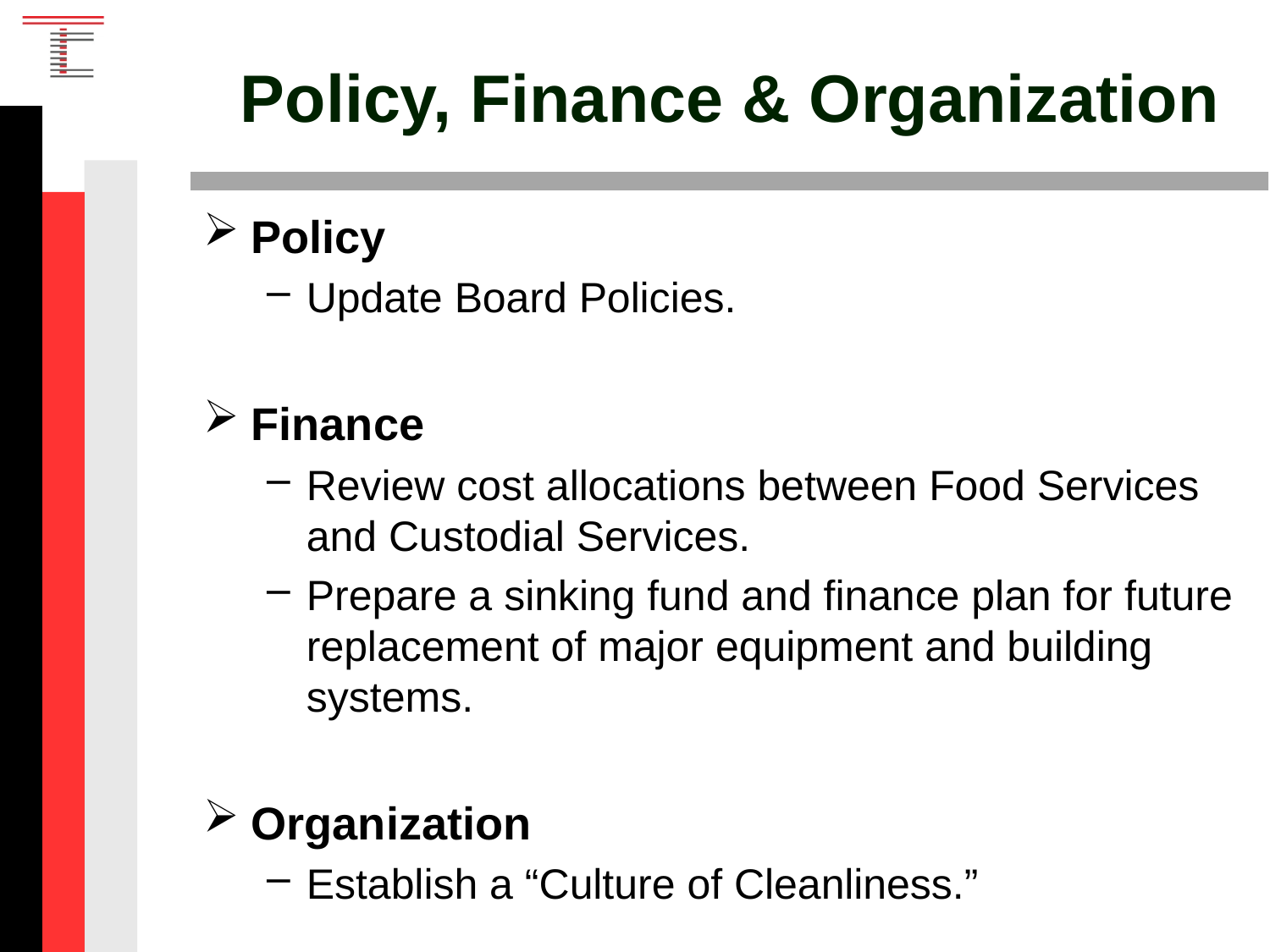

# Policy, Finance & Organization
Policy
Update Board Policies.

Finance
Review cost allocations between Food Services and Custodial Services.
Prepare a sinking fund and finance plan for future replacement of major equipment and building systems.

Organization
Establish a “Culture of Cleanliness.”